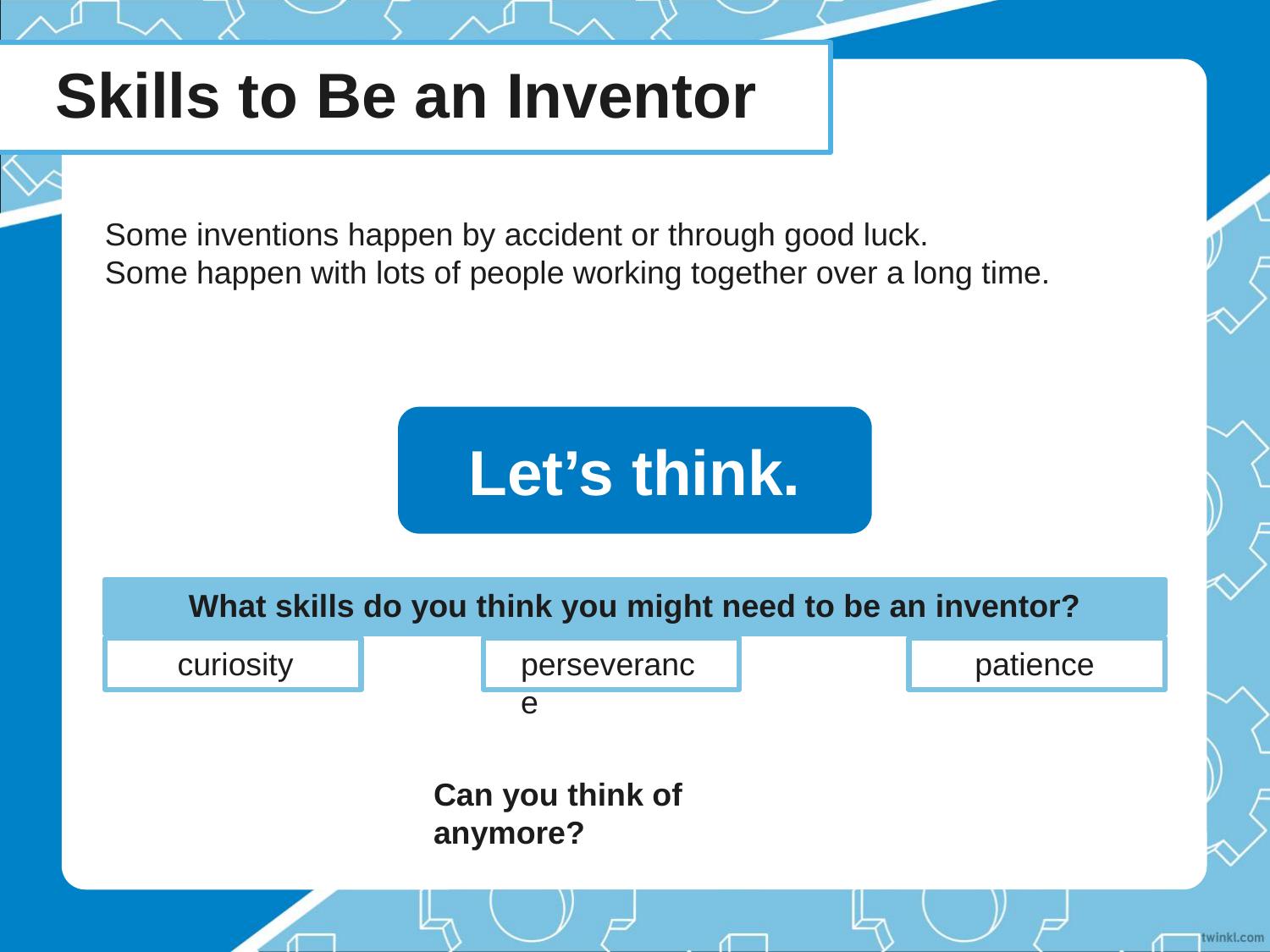

# Skills to Be an Inventor
Some inventions happen by accident or through good luck.
Some happen with lots of people working together over a long time.
Let’s think.
What skills do you think you might need to be an inventor?

curiosity

perseverance

patience
Can you think of anymore?